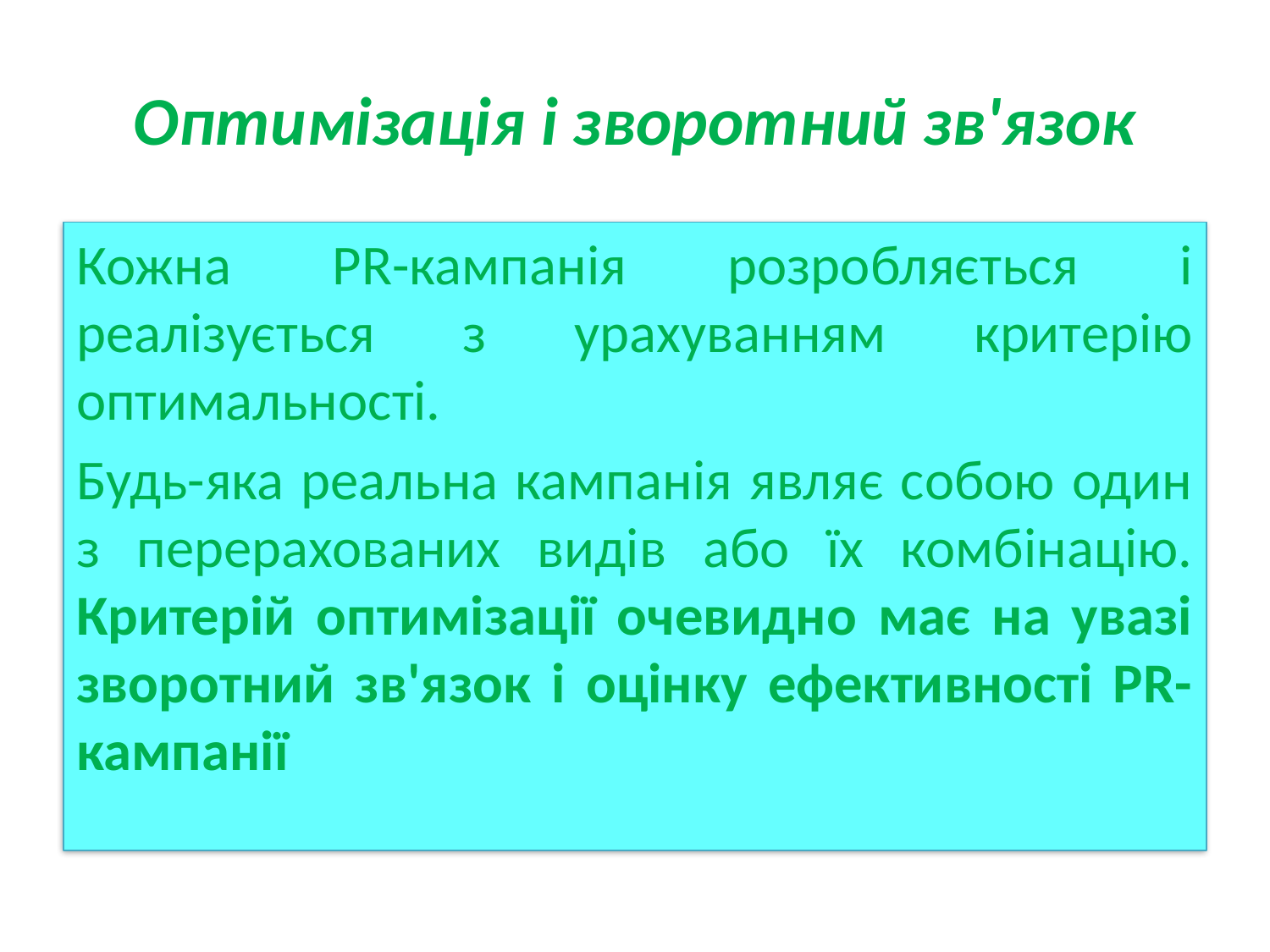

# Оптимізація і зворотний зв'язок
Кожна PR-кампанія розробляється і реалізується з урахуванням критерію оптимальності.
Будь-яка реальна кампанія являє собою один з перерахованих видів або їх комбінацію. Критерій оптимізації очевидно має на увазі зворотний зв'язок і оцінку ефективності PR-кампанії